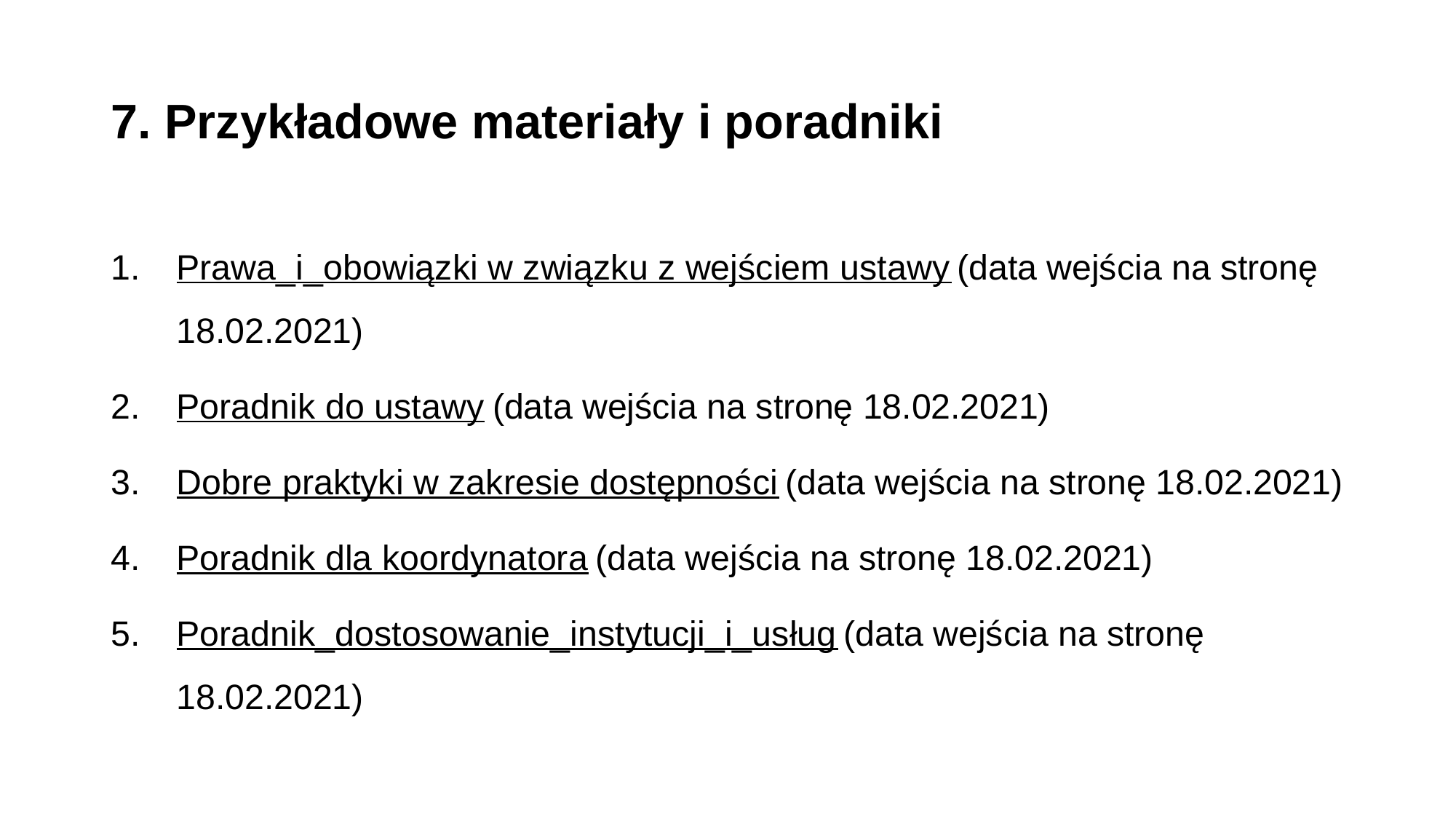

# 7. Przykładowe materiały i poradniki
Prawa_i_obowiązki w związku z wejściem ustawy (data wejścia na stronę 18.02.2021)
Poradnik do ustawy (data wejścia na stronę 18.02.2021)
Dobre praktyki w zakresie dostępności (data wejścia na stronę 18.02.2021)
Poradnik dla koordynatora (data wejścia na stronę 18.02.2021)
Poradnik_dostosowanie_instytucji_i_usług (data wejścia na stronę 18.02.2021)